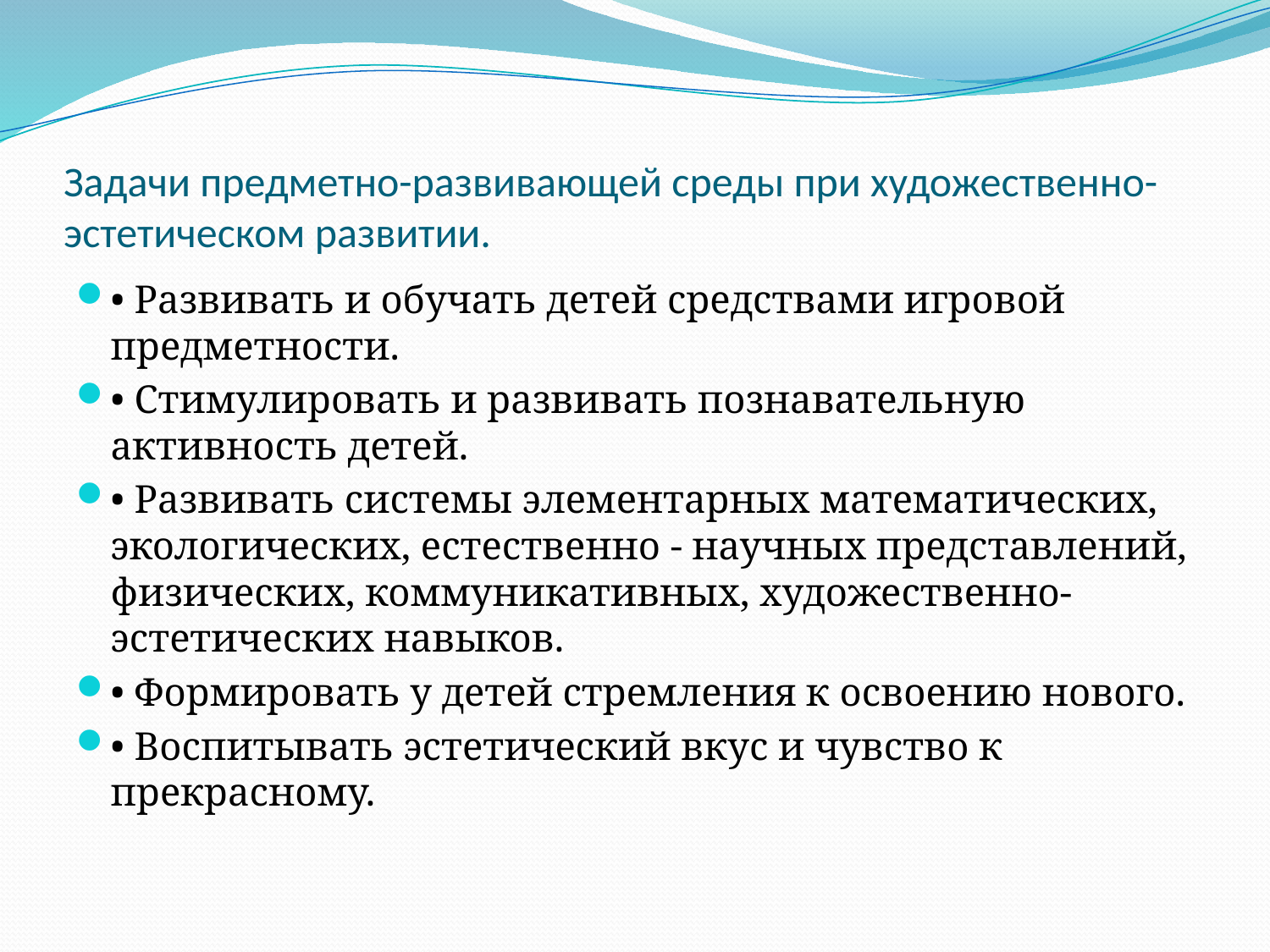

# Задачи предметно-развивающей среды при художественно-эстетическом развитии.
• Развивать и обучать детей средствами игровой предметности.
• Стимулировать и развивать познавательную активность детей.
• Развивать системы элементарных математических, экологических, естественно - научных представлений, физических, коммуникативных, художественно-эстетических навыков.
• Формировать у детей стремления к освоению нового.
• Воспитывать эстетический вкус и чувство к прекрасному.